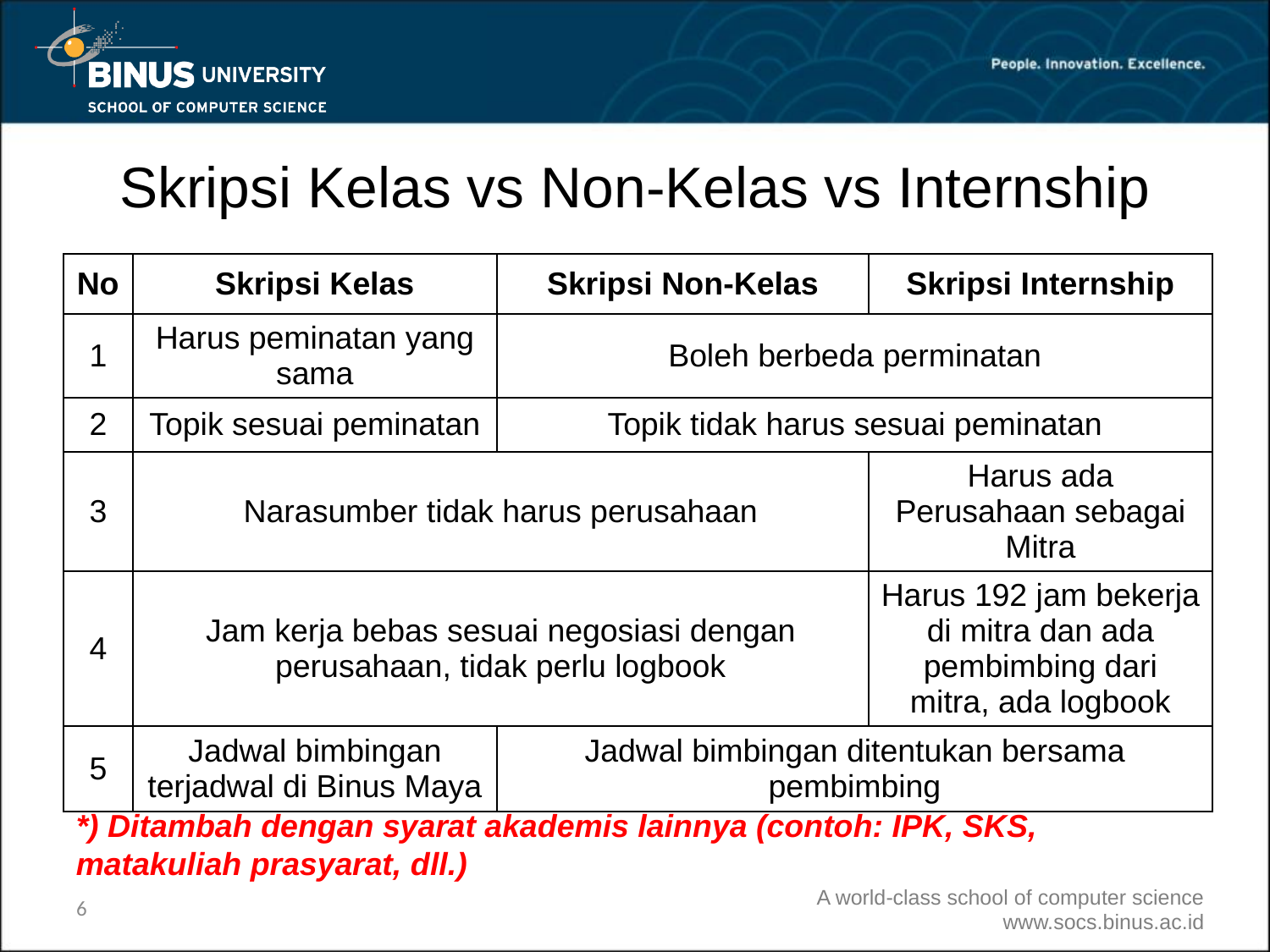

# Skripsi Kelas vs Non-Kelas vs Internship
| No | Skripsi Kelas | Skripsi Non-Kelas | Skripsi Internship |
| --- | --- | --- | --- |
| 1 | Harus peminatan yang sama | Boleh berbeda perminatan |  |
| 2 | Topik sesuai peminatan | Topik tidak harus sesuai peminatan |  |
| 3 | Narasumber tidak harus perusahaan |  | Harus ada Perusahaan sebagai Mitra |
| 4 | Jam kerja bebas sesuai negosiasi dengan perusahaan, tidak perlu logbook |  | Harus 192 jam bekerja di mitra dan ada pembimbing dari mitra, ada logbook |
| 5 | Jadwal bimbingan terjadwal di Binus Maya | Jadwal bimbingan ditentukan bersama pembimbing |  |
*) Ditambah dengan syarat akademis lainnya (contoh: IPK, SKS, matakuliah prasyarat, dll.)
6